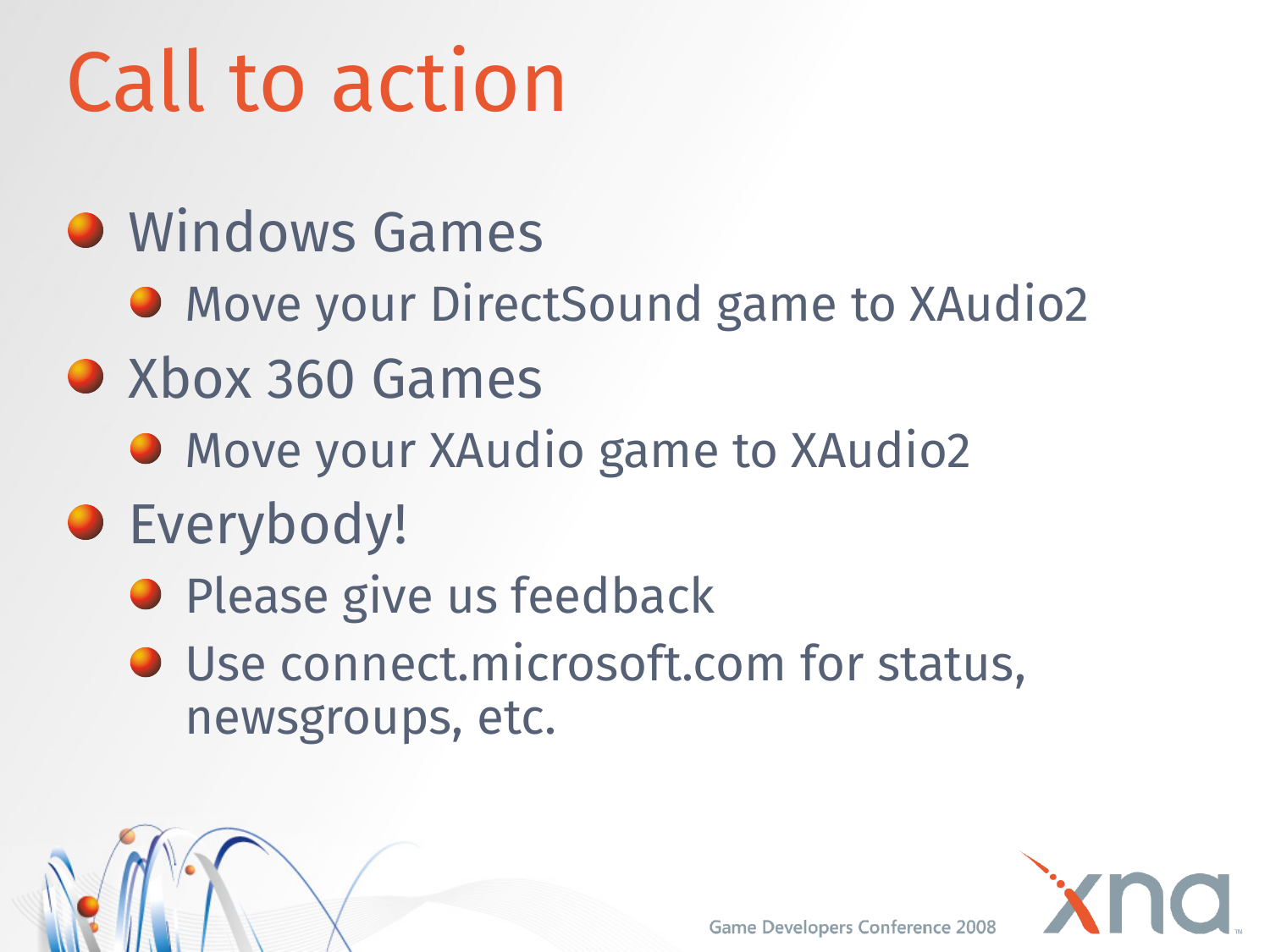

# Call to action
Windows Games
Move your DirectSound game to XAudio2
Xbox 360 Games
Move your XAudio game to XAudio2
Everybody!
Please give us feedback
Use connect.microsoft.com for status, newsgroups, etc.